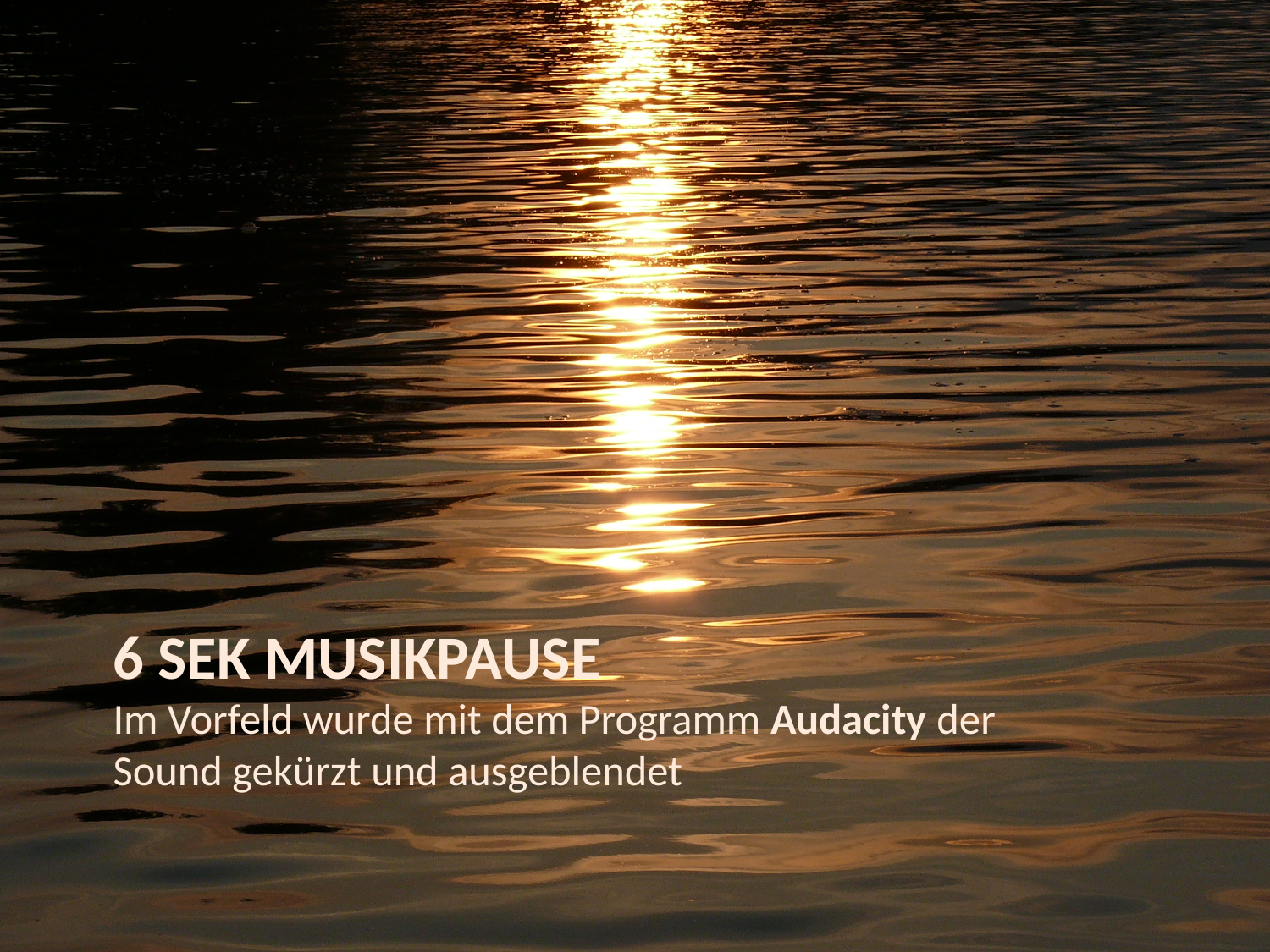

# 6 sek Musikpause Im Vorfeld wurde mit dem Programm Audacity der Sound gekürzt und ausgeblendet